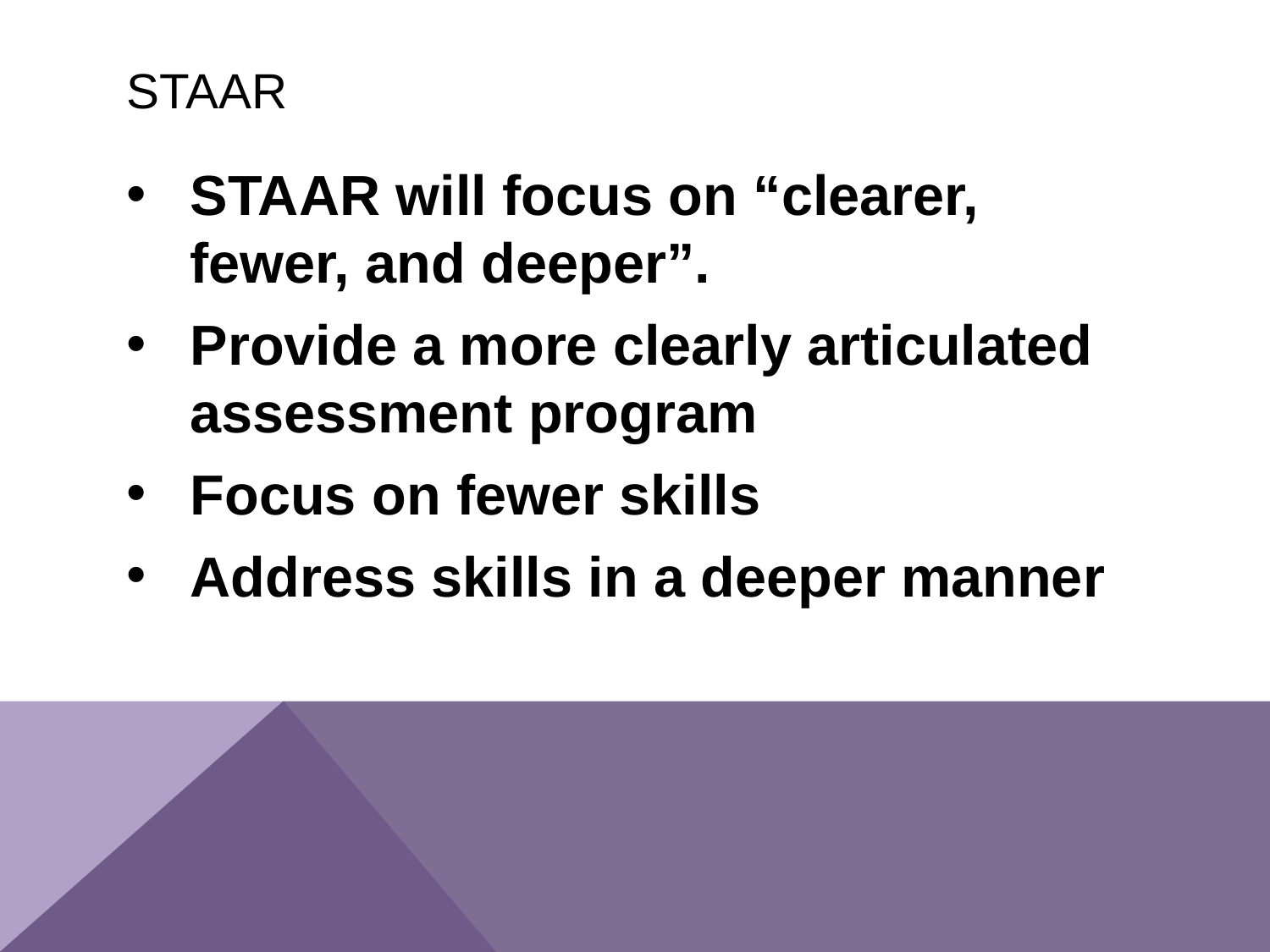

# Staar
STAAR will focus on “clearer, fewer, and deeper”.
Provide a more clearly articulated assessment program
Focus on fewer skills
Address skills in a deeper manner